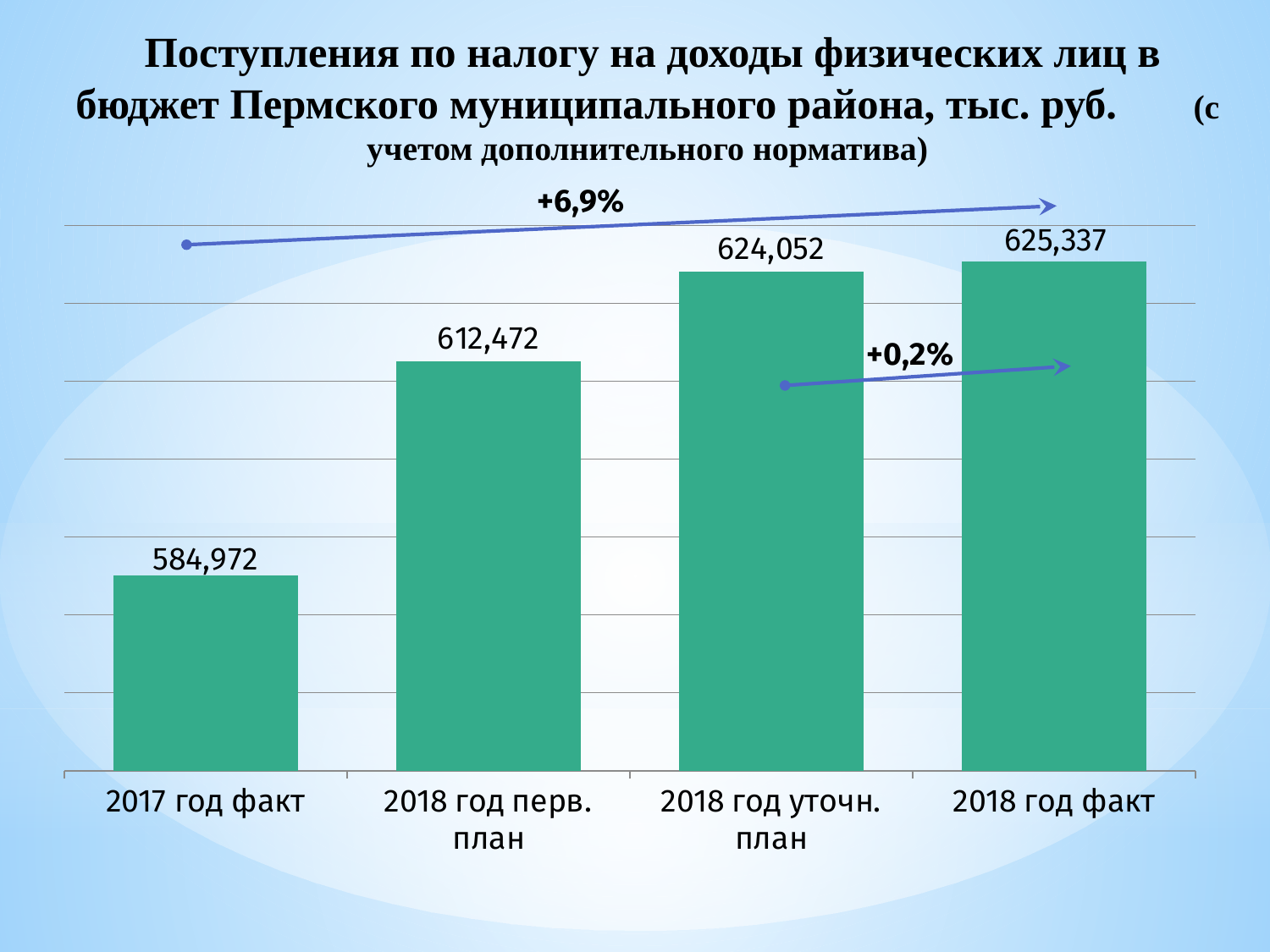

Поступления по налогу на доходы физических лиц в бюджет Пермского муниципального района, тыс. руб.       (с учетом дополнительного норматива)
+6,9%

### Chart

| Category | Налог на доходы физических лиц |
|---|---|
| 2017 год факт | 584971.7 |
| 2018 год перв. план | 612472.0 |
| 2018 год уточн. план | 624052.2 |
| 2018 год факт | 625337.0 |
+0,2%